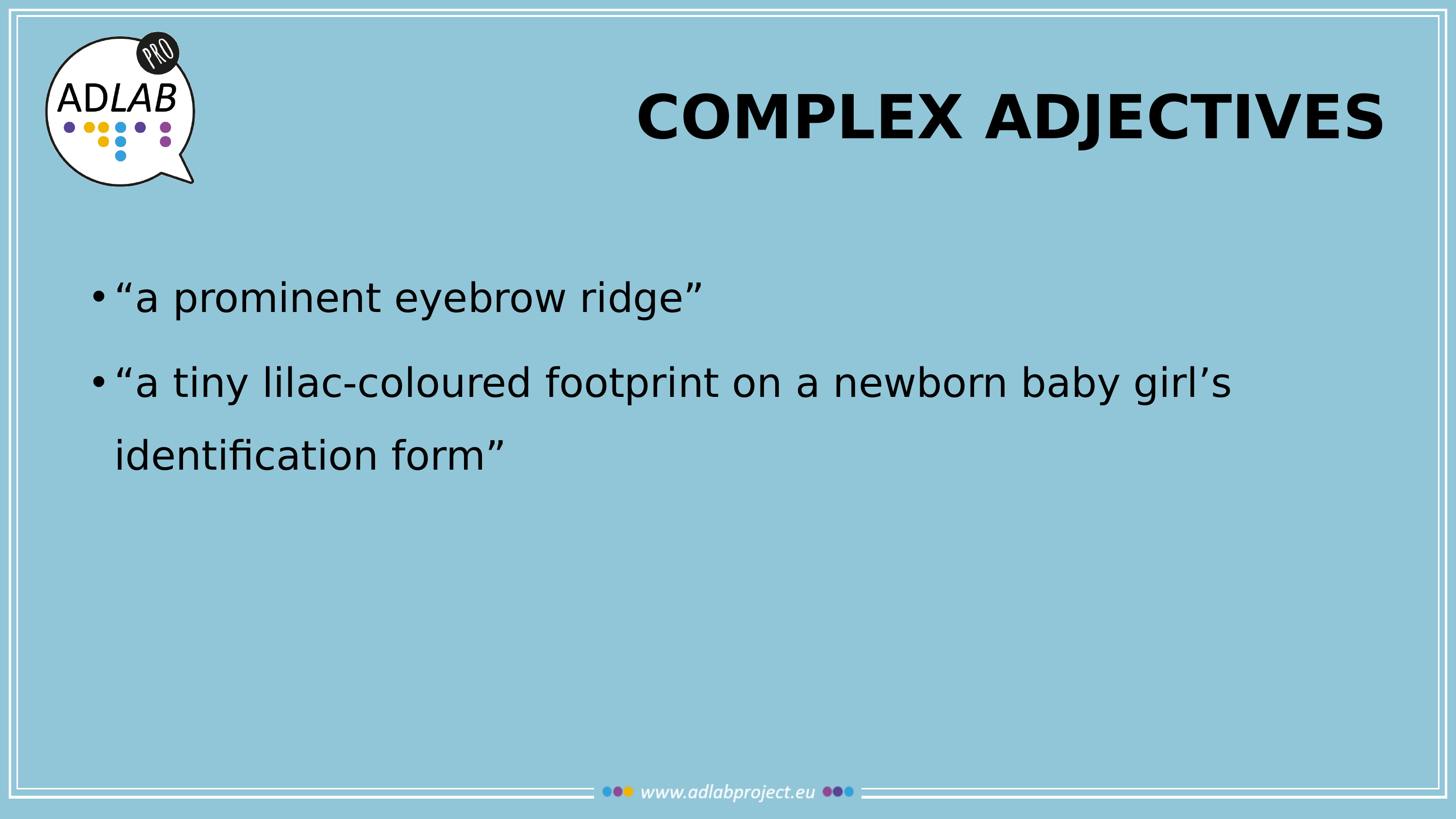

# Complex adjectives
“a prominent eyebrow ridge”
“a tiny lilac-coloured footprint on a newborn baby girl’s identification form”